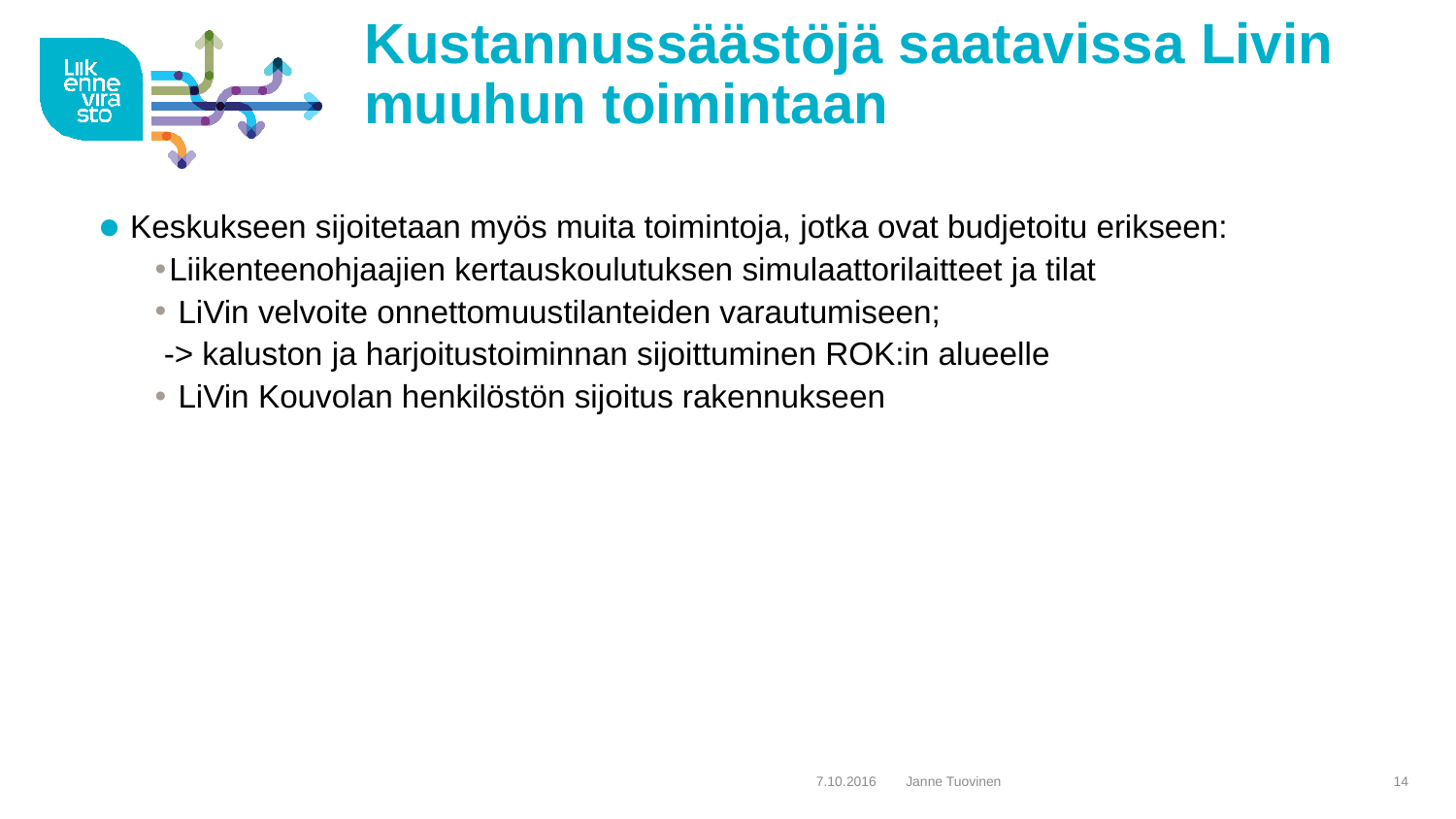

# Kustannussäästöjä saatavissa Livin muuhun toimintaan
 Keskukseen sijoitetaan myös muita toimintoja, jotka ovat budjetoitu erikseen:
Liikenteenohjaajien kertauskoulutuksen simulaattorilaitteet ja tilat
 LiVin velvoite onnettomuustilanteiden varautumiseen;
 -> kaluston ja harjoitustoiminnan sijoittuminen ROK:in alueelle
 LiVin Kouvolan henkilöstön sijoitus rakennukseen
7.10.2016
Janne Tuovinen
14